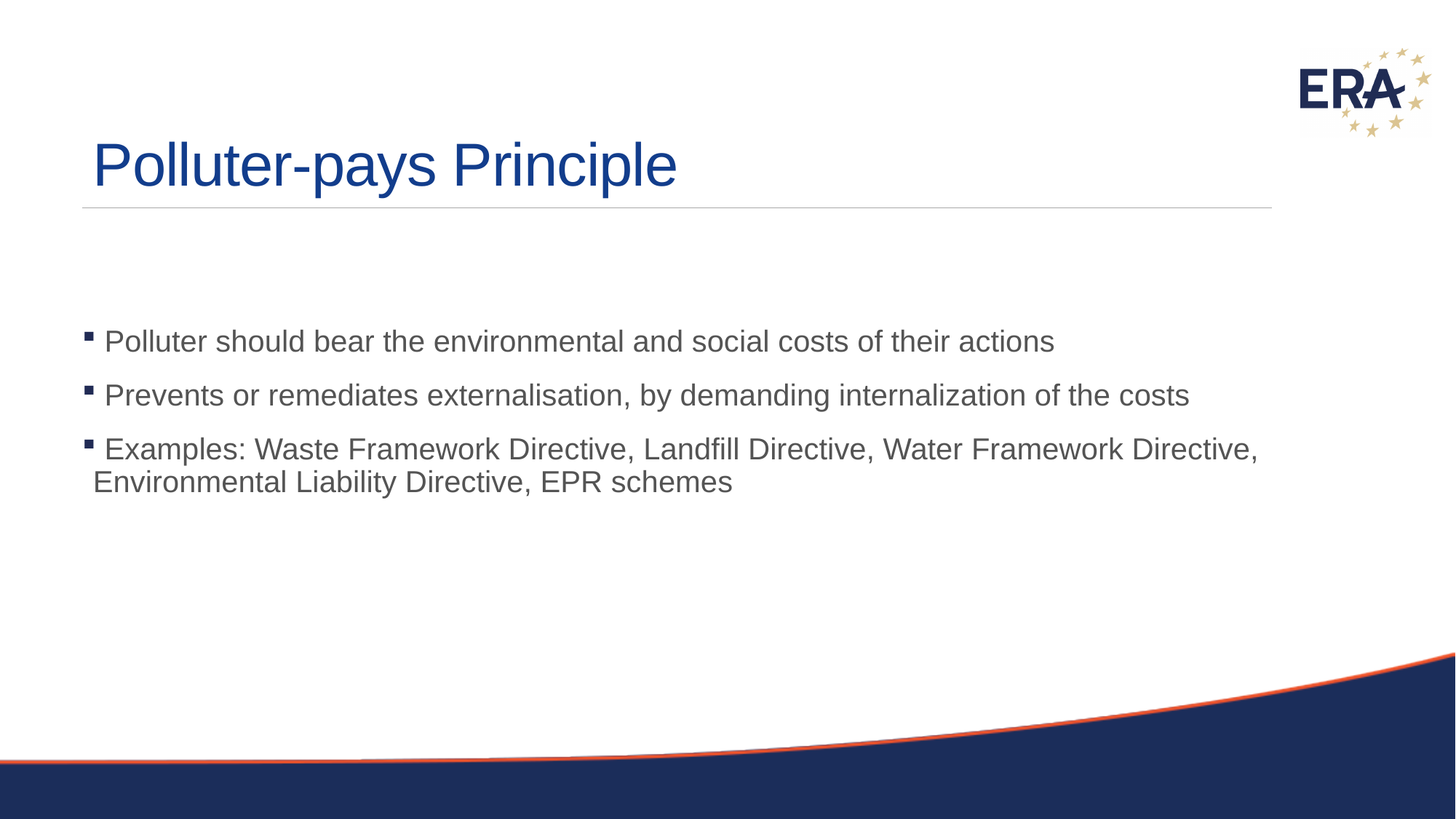

# Polluter-pays Principle
 Polluter should bear the environmental and social costs of their actions
 Prevents or remediates externalisation, by demanding internalization of the costs
 Examples: Waste Framework Directive, Landfill Directive, Water Framework Directive, Environmental Liability Directive, EPR schemes